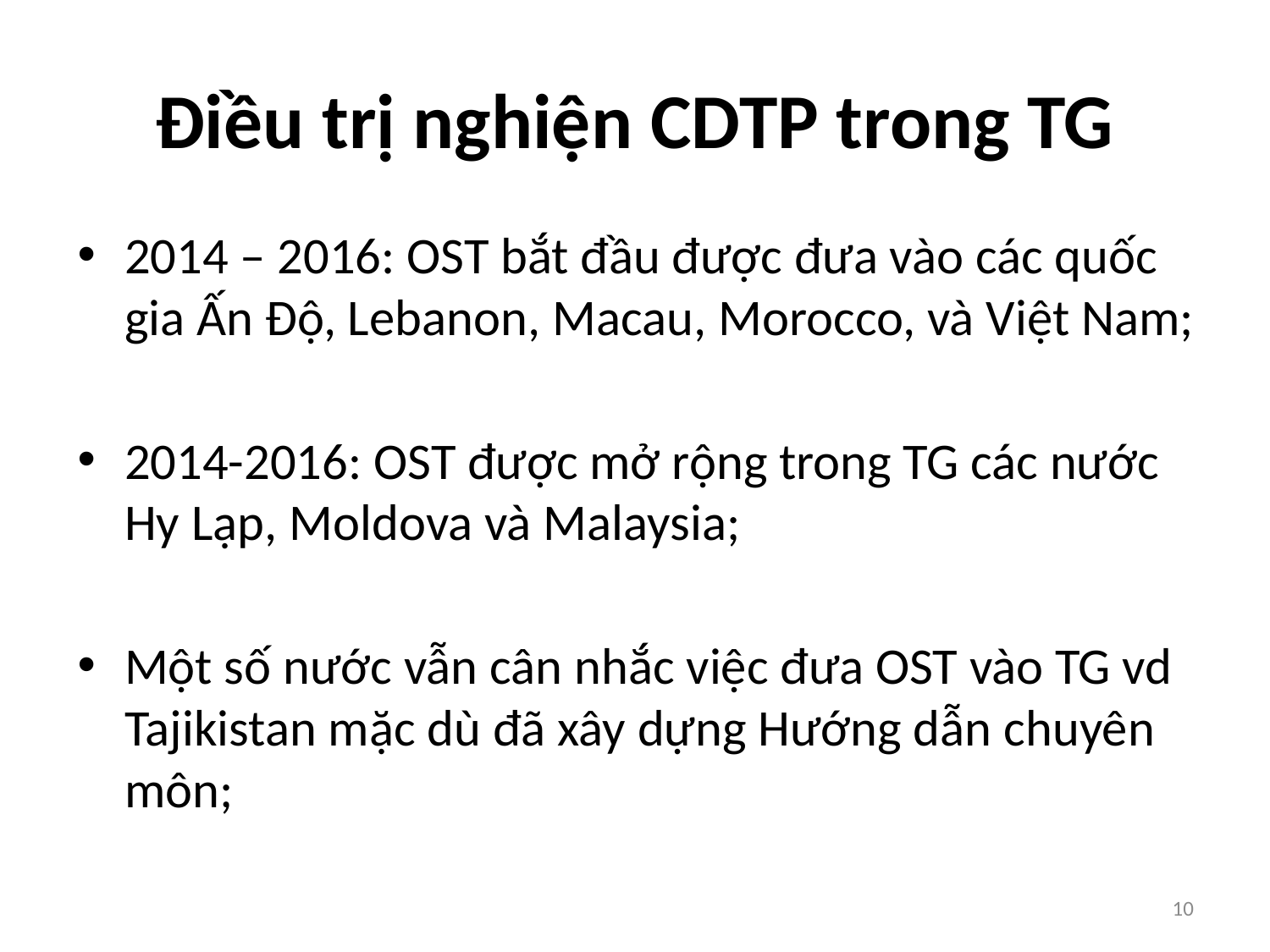

# Điều trị nghiện CDTP trong TG
2014 – 2016: OST bắt đầu được đưa vào các quốc gia Ấn Độ, Lebanon, Macau, Morocco, và Việt Nam;

2014-2016: OST được mở rộng trong TG các nước Hy Lạp, Moldova và Malaysia;

Một số nước vẫn cân nhắc việc đưa OST vào TG vd Tajikistan mặc dù đã xây dựng Hướng dẫn chuyên môn;

10